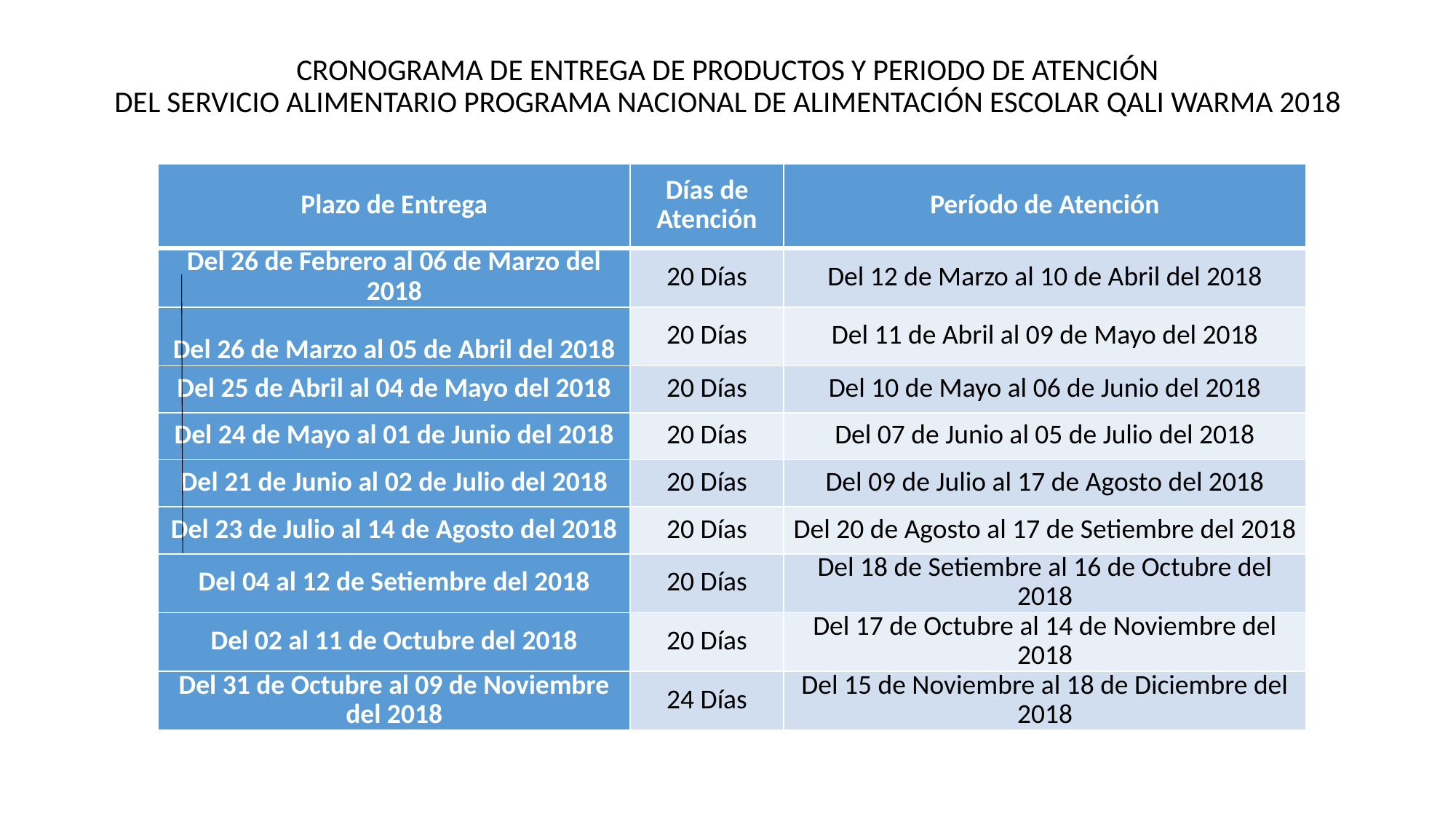

# CRONOGRAMA DE ENTREGA DE PRODUCTOS Y PERIODO DE ATENCIÓN DEL SERVICIO ALIMENTARIO PROGRAMA NACIONAL DE ALIMENTACIÓN ESCOLAR QALI WARMA 2018
| Plazo de Entrega | Días de Atención | Período de Atención |
| --- | --- | --- |
| Del 26 de Febrero al 06 de Marzo del 2018 | 20 Días | Del 12 de Marzo al 10 de Abril del 2018 |
| Del 26 de Marzo al 05 de Abril del 2018 | 20 Días | Del 11 de Abril al 09 de Mayo del 2018 |
| Del 25 de Abril al 04 de Mayo del 2018 | 20 Días | Del 10 de Mayo al 06 de Junio del 2018 |
| Del 24 de Mayo al 01 de Junio del 2018 | 20 Días | Del 07 de Junio al 05 de Julio del 2018 |
| Del 21 de Junio al 02 de Julio del 2018 | 20 Días | Del 09 de Julio al 17 de Agosto del 2018 |
| Del 23 de Julio al 14 de Agosto del 2018 | 20 Días | Del 20 de Agosto al 17 de Setiembre del 2018 |
| Del 04 al 12 de Setiembre del 2018 | 20 Días | Del 18 de Setiembre al 16 de Octubre del 2018 |
| Del 02 al 11 de Octubre del 2018 | 20 Días | Del 17 de Octubre al 14 de Noviembre del 2018 |
| Del 31 de Octubre al 09 de Noviembre del 2018 | 24 Días | Del 15 de Noviembre al 18 de Diciembre del 2018 |